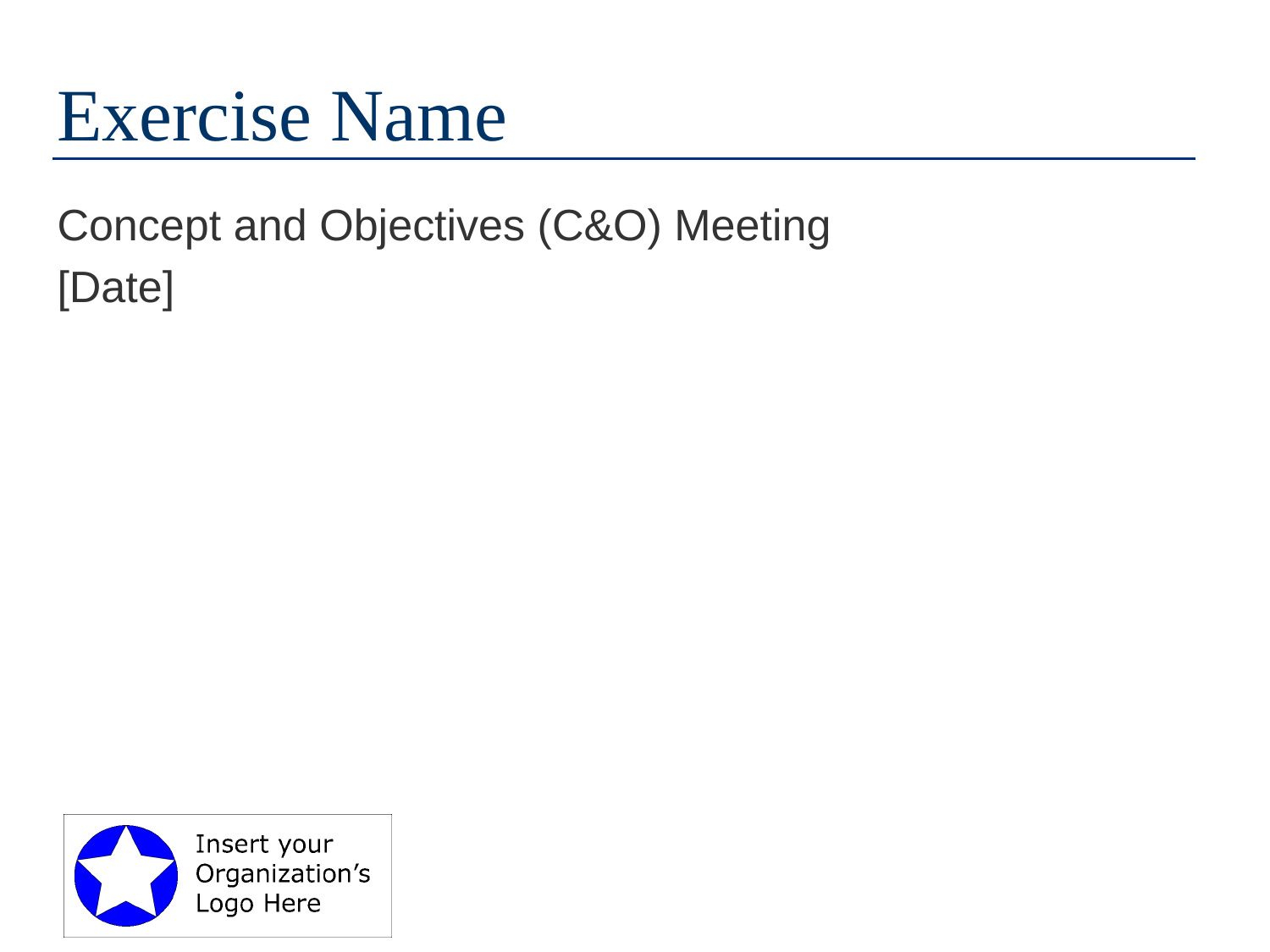

# Exercise Name
Concept and Objectives (C&O) Meeting
[Date]